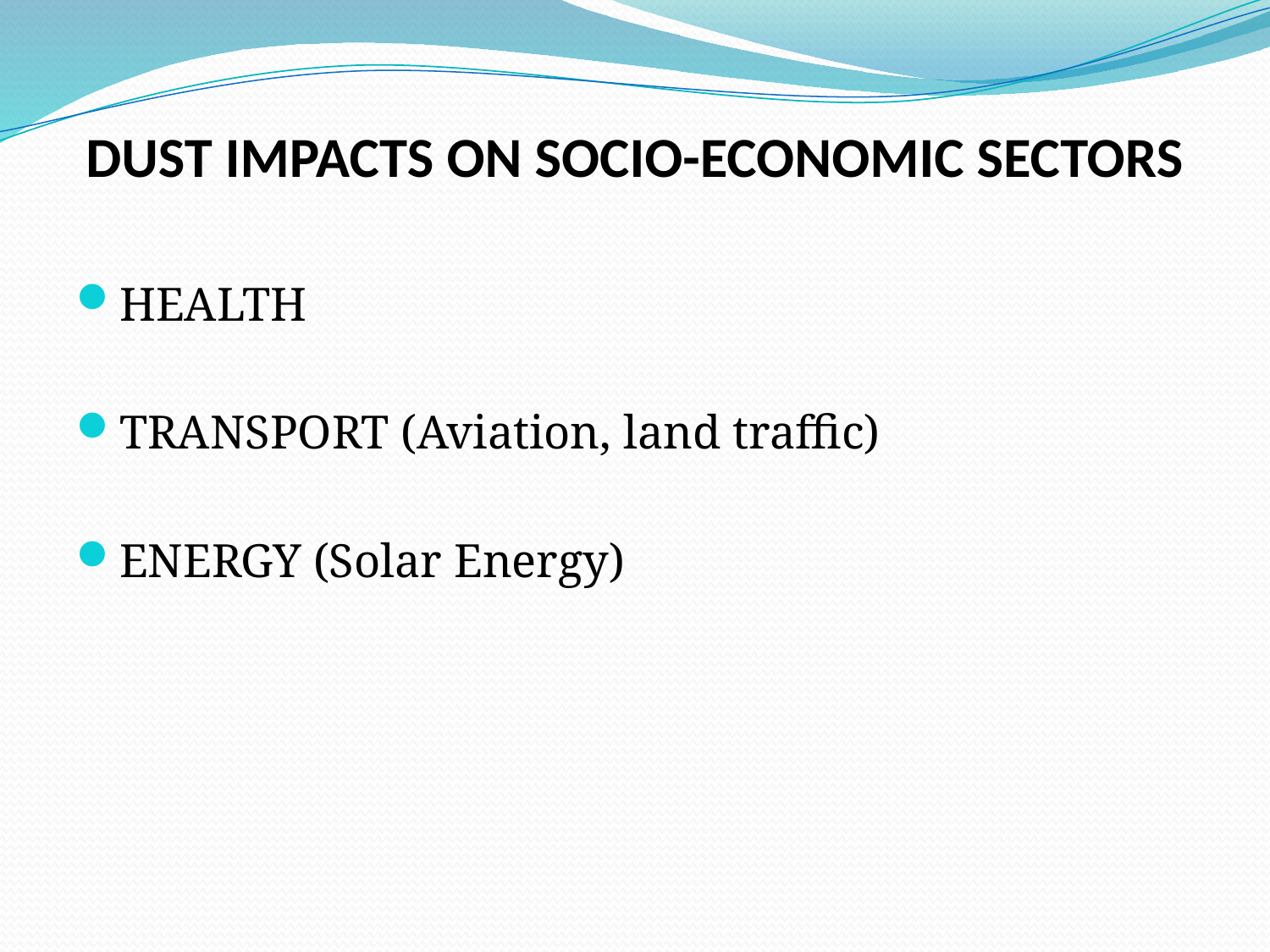

DUST IMPACTS ON SOCIO-ECONOMIC SECTORS
HEALTH

TRANSPORT (Aviation, land traffic)

ENERGY (Solar Energy)